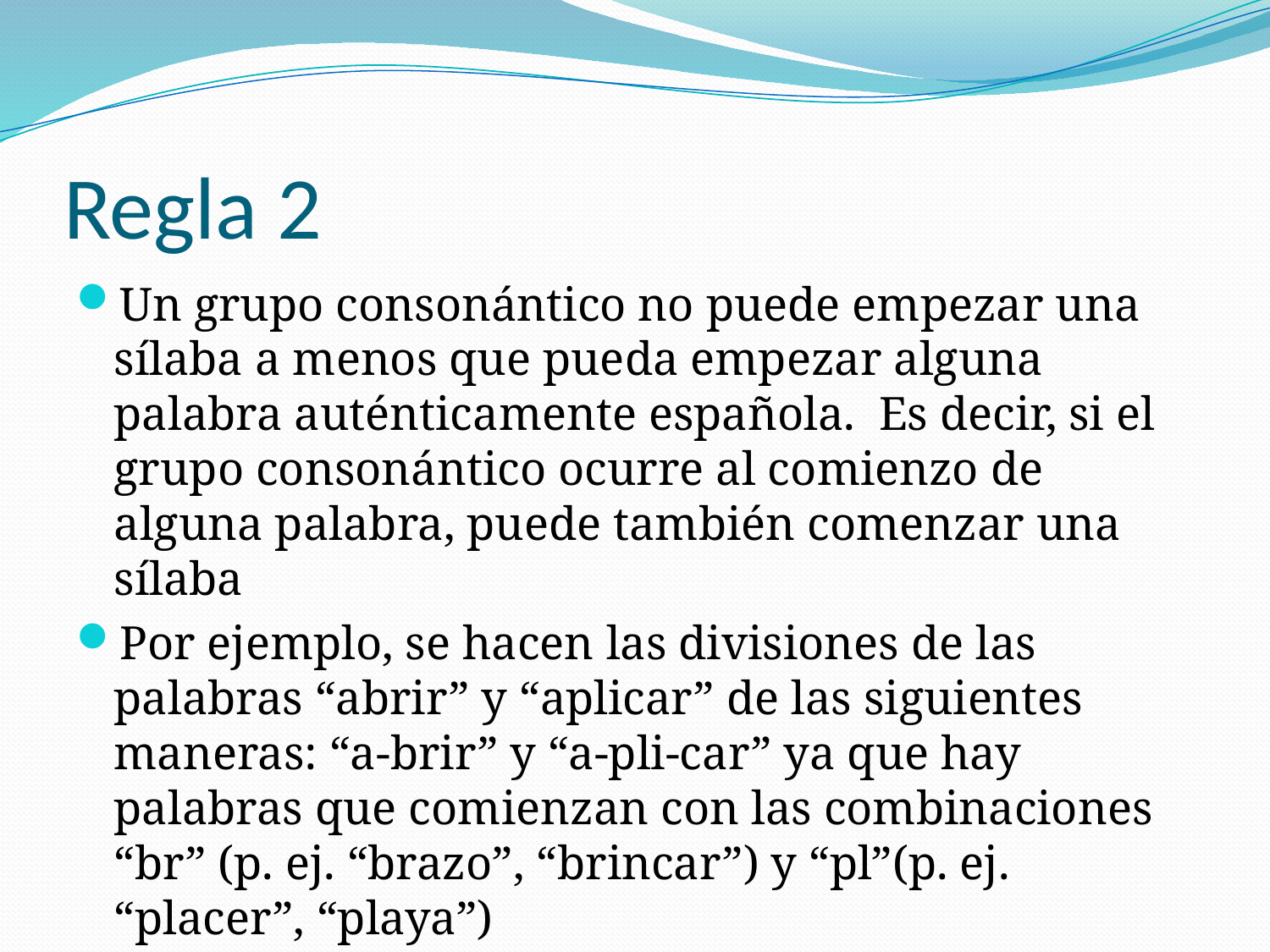

# Regla 2
Un grupo consonántico no puede empezar una sílaba a menos que pueda empezar alguna palabra auténticamente española.  Es decir, si el grupo consonántico ocurre al comienzo de alguna palabra, puede también comenzar una sílaba
Por ejemplo, se hacen las divisiones de las palabras “abrir” y “aplicar” de las siguientes maneras: “a-brir” y “a-pli-car” ya que hay palabras que comienzan con las combinaciones “br” (p. ej. “brazo”, “brincar”) y “pl”(p. ej. “placer”, “playa”)